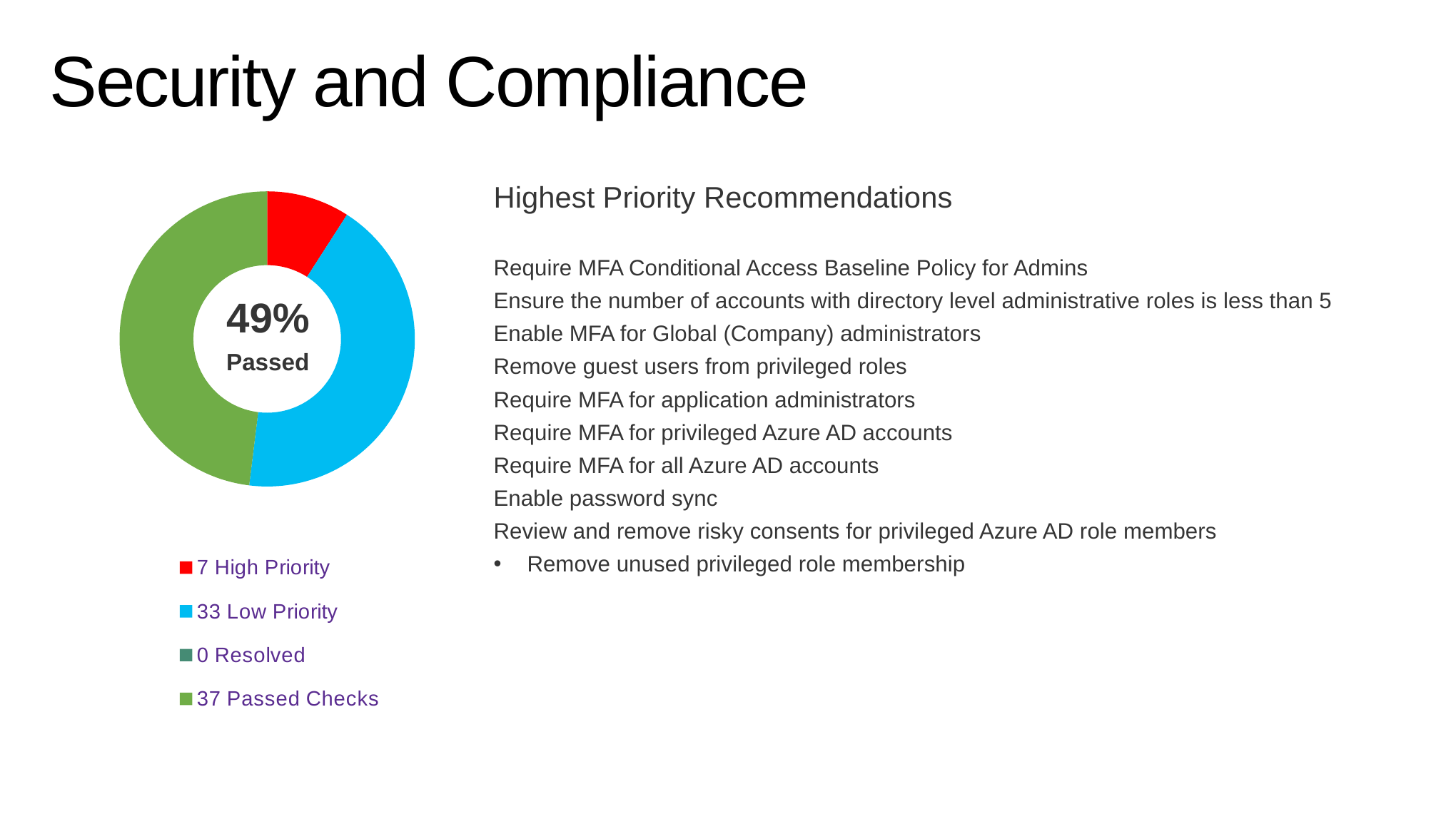

# Security and Compliance

### Chart

| Category | Column1 |
|---|---|
| 7 High Priority  | 7.0 |
|  | None |
| 33 Low Priority | 33.0 |
|  | None |
| 0 Resolved | 0.0 |
|  | None |
| 37 Passed Checks | 37.0 |
Highest Priority Recommendations

Require MFA Conditional Access Baseline Policy for Admins
Ensure the number of accounts with directory level administrative roles is less than 5
Enable MFA for Global (Company) administrators
Remove guest users from privileged roles
Require MFA for application administrators
Require MFA for privileged Azure AD accounts
Require MFA for all Azure AD accounts
Enable password sync
Review and remove risky consents for privileged Azure AD role members
Remove unused privileged role membership
49%
Passed